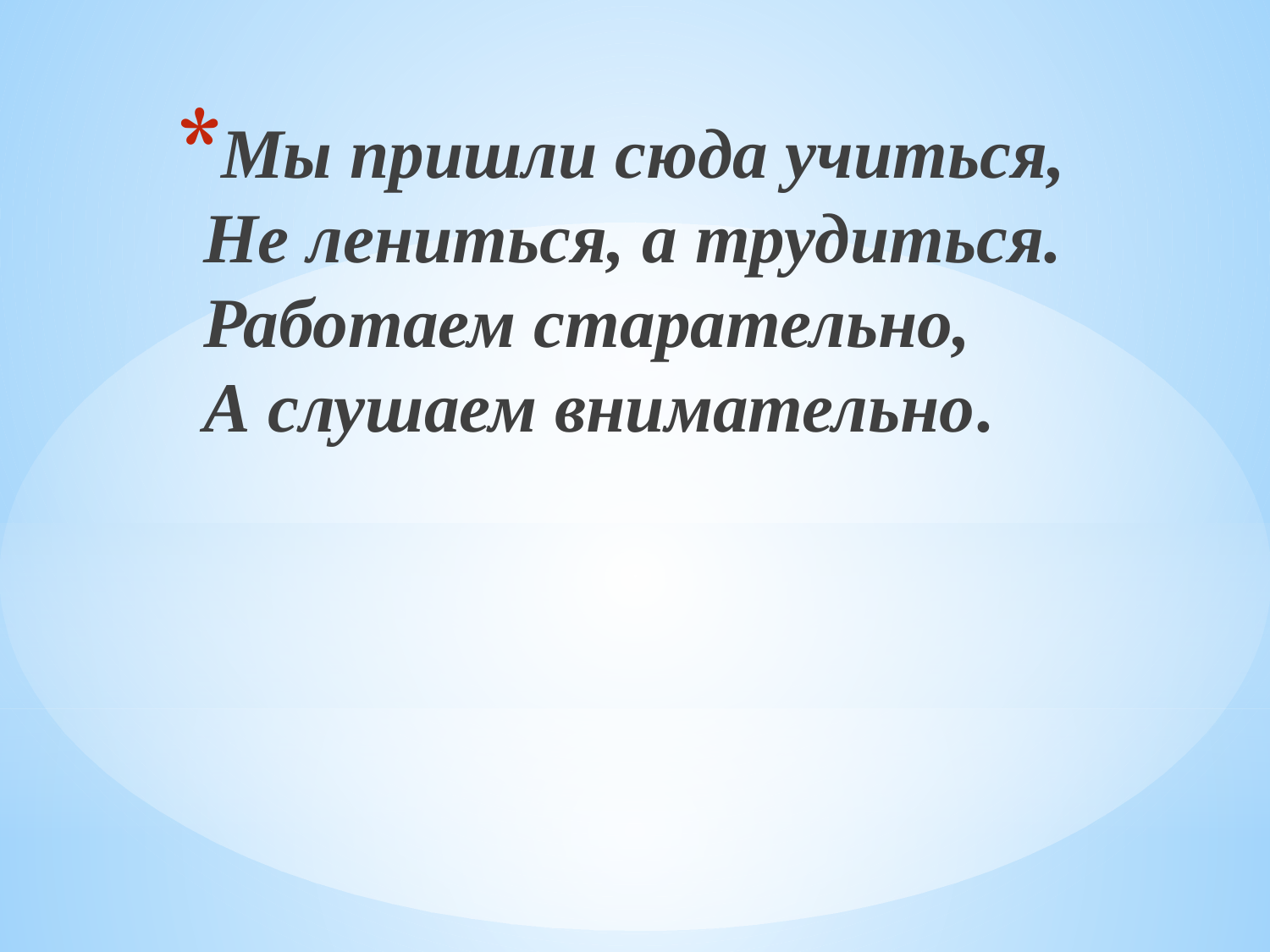

Мы пришли сюда учиться,
Не лениться, а трудиться.
Работаем старательно,
А слушаем внимательно.
#